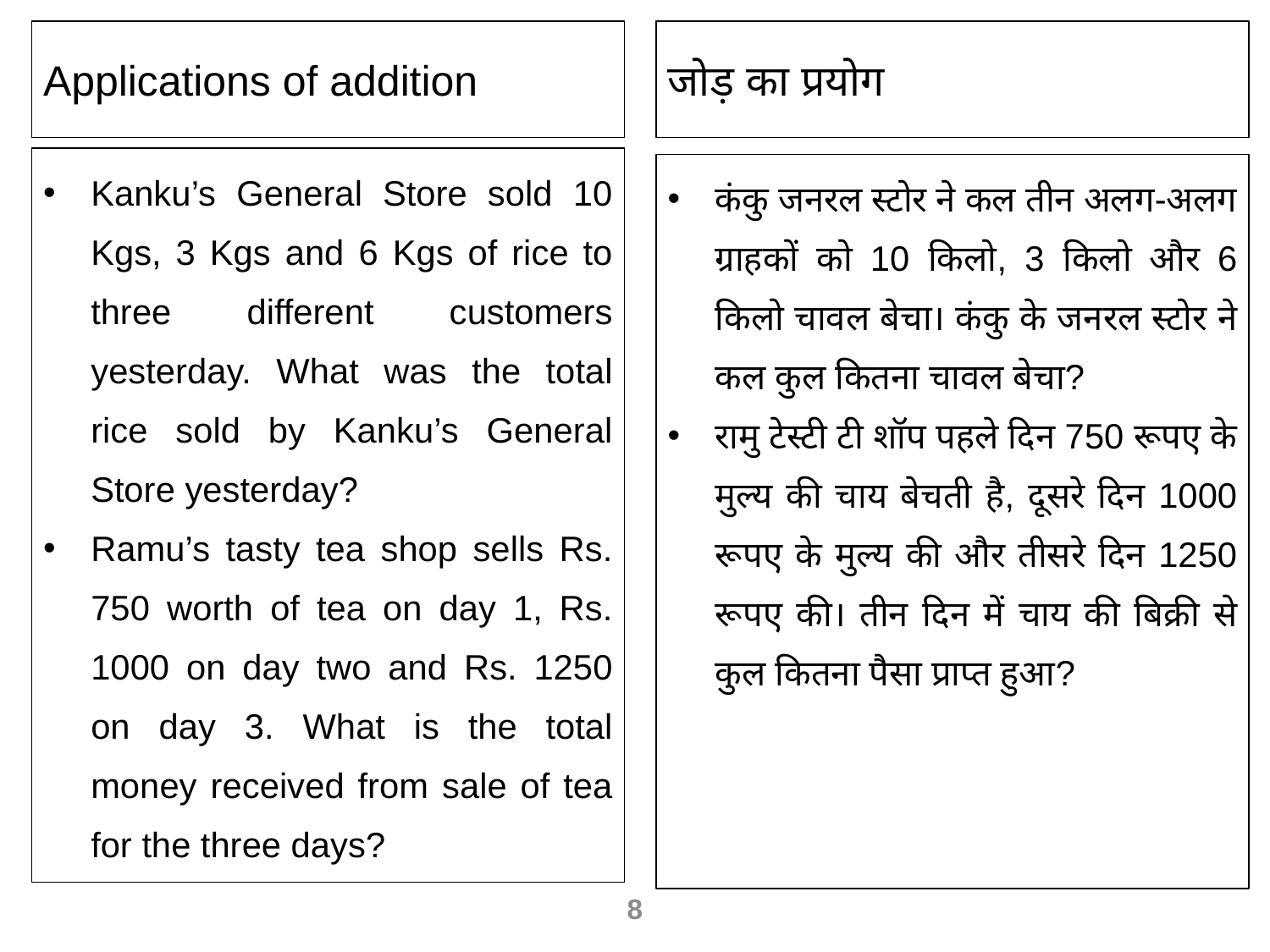

Applications of addition
जोड़ का प्रयोग
Kanku’s General Store sold 10 Kgs, 3 Kgs and 6 Kgs of rice to three different customers yesterday. What was the total rice sold by Kanku’s General Store yesterday?
Ramu’s tasty tea shop sells Rs. 750 worth of tea on day 1, Rs. 1000 on day two and Rs. 1250 on day 3. What is the total money received from sale of tea for the three days?

कंकु जनरल स्टोर ने कल तीन अलग-अलग ग्राहकों को 10 किलो, 3 किलो और 6 किलो चावल बेचा। कंकु के जनरल स्टोर ने कल कुल कितना चावल बेचा?
रामु टेस्टी टी शॉप पहले दिन 750 रूपए के मुल्य की चाय बेचती है, दूसरे दिन 1000 रूपए के मुल्य की और तीसरे दिन 1250 रूपए की। तीन दिन में चाय की बिक्री से कुल कितना पैसा प्राप्त हुआ?

8